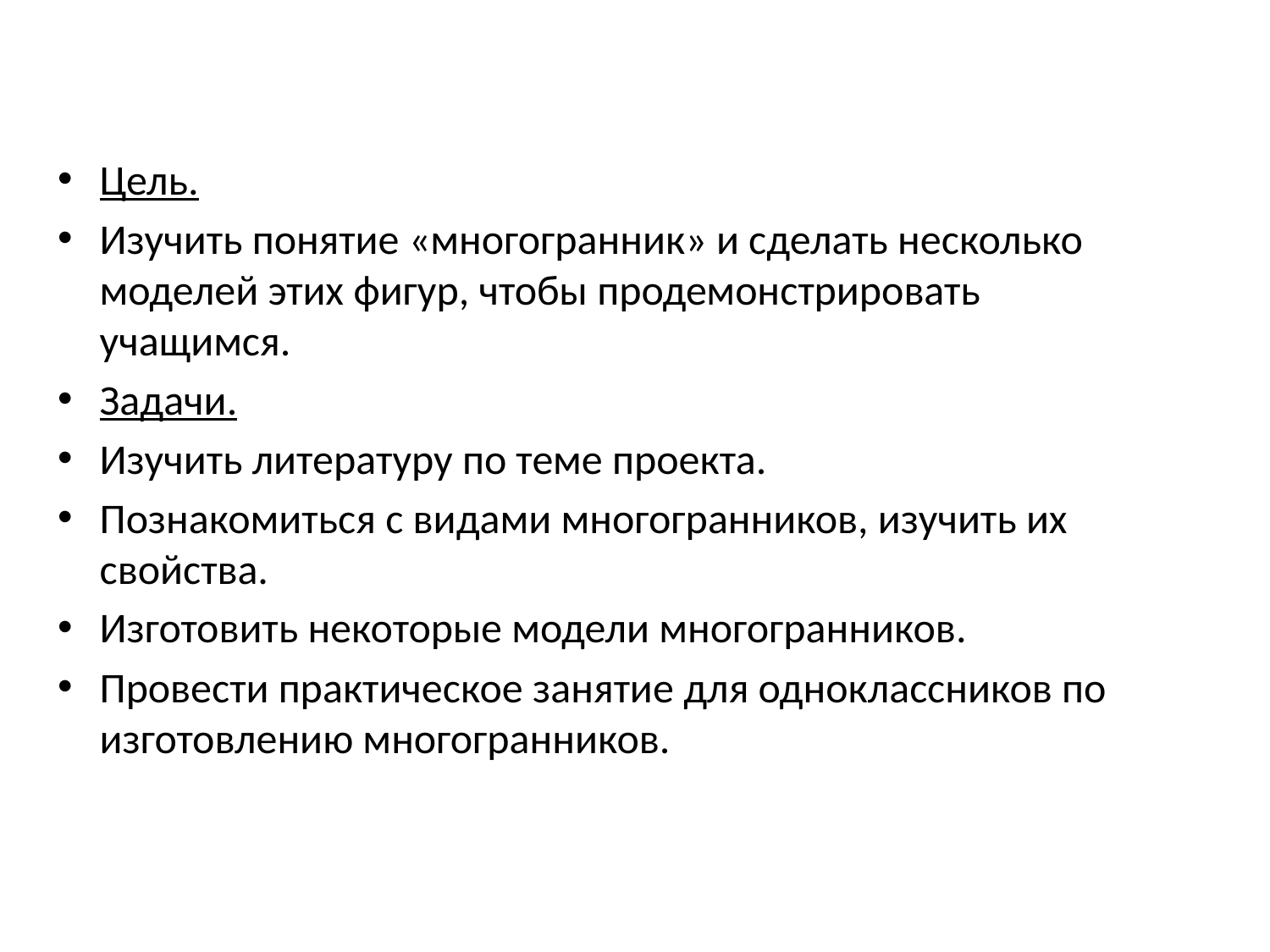

Цель.
Изучить понятие «многогранник» и сделать несколько моделей этих фигур, чтобы продемонстрировать учащимся.
Задачи.
Изучить литературу по теме проекта.
Познакомиться с видами многогранников, изучить их свойства.
Изготовить некоторые модели многогранников.
Провести практическое занятие для одноклассников по изготовлению многогранников.